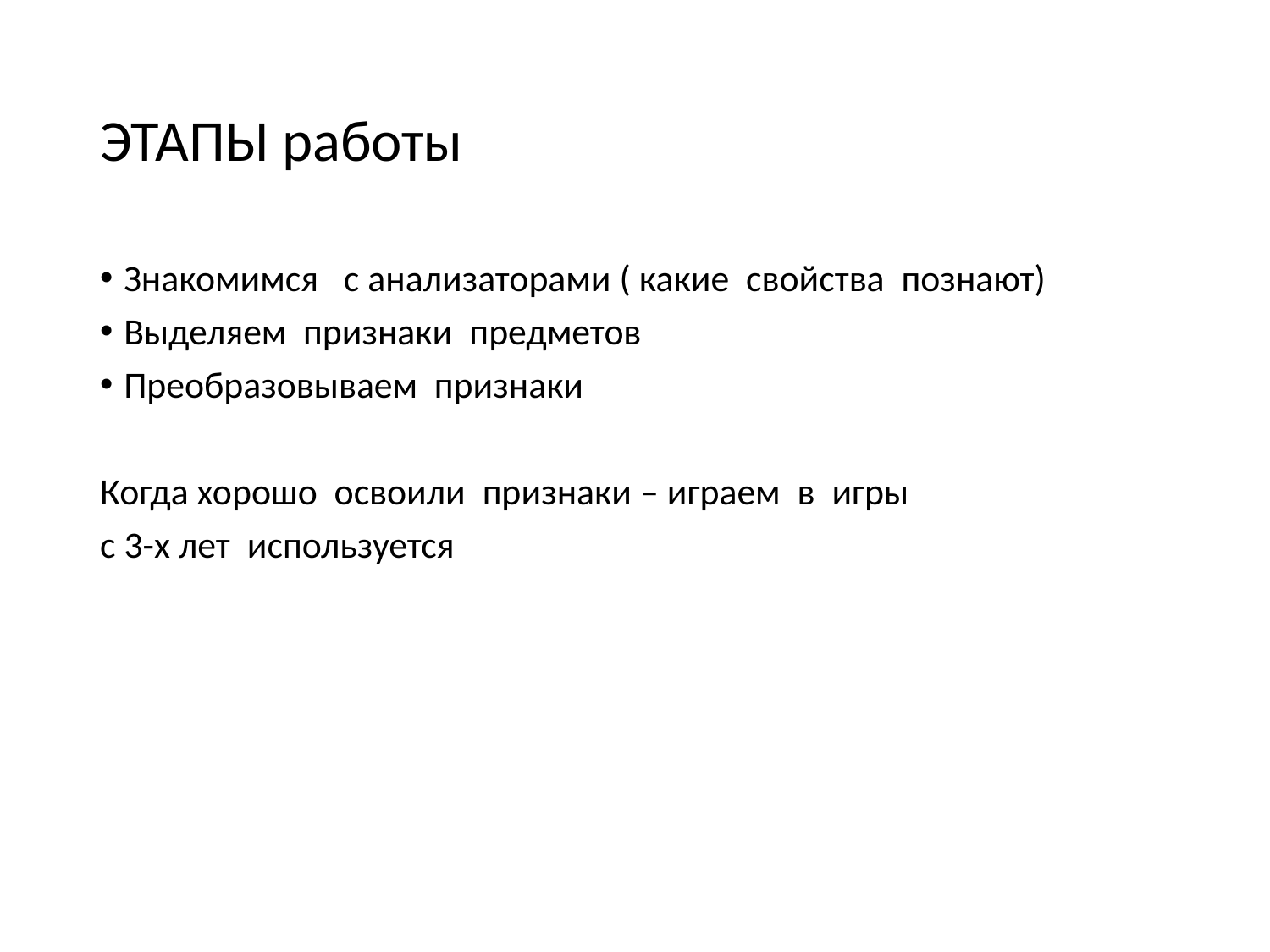

# ЭТАПЫ работы
Знакомимся   с анализаторами ( какие  свойства  познают)
Выделяем  признаки  предметов
Преобразовываем  признаки

Когда хорошо  освоили  признаки – играем  в  игры
с 3-х лет  используется